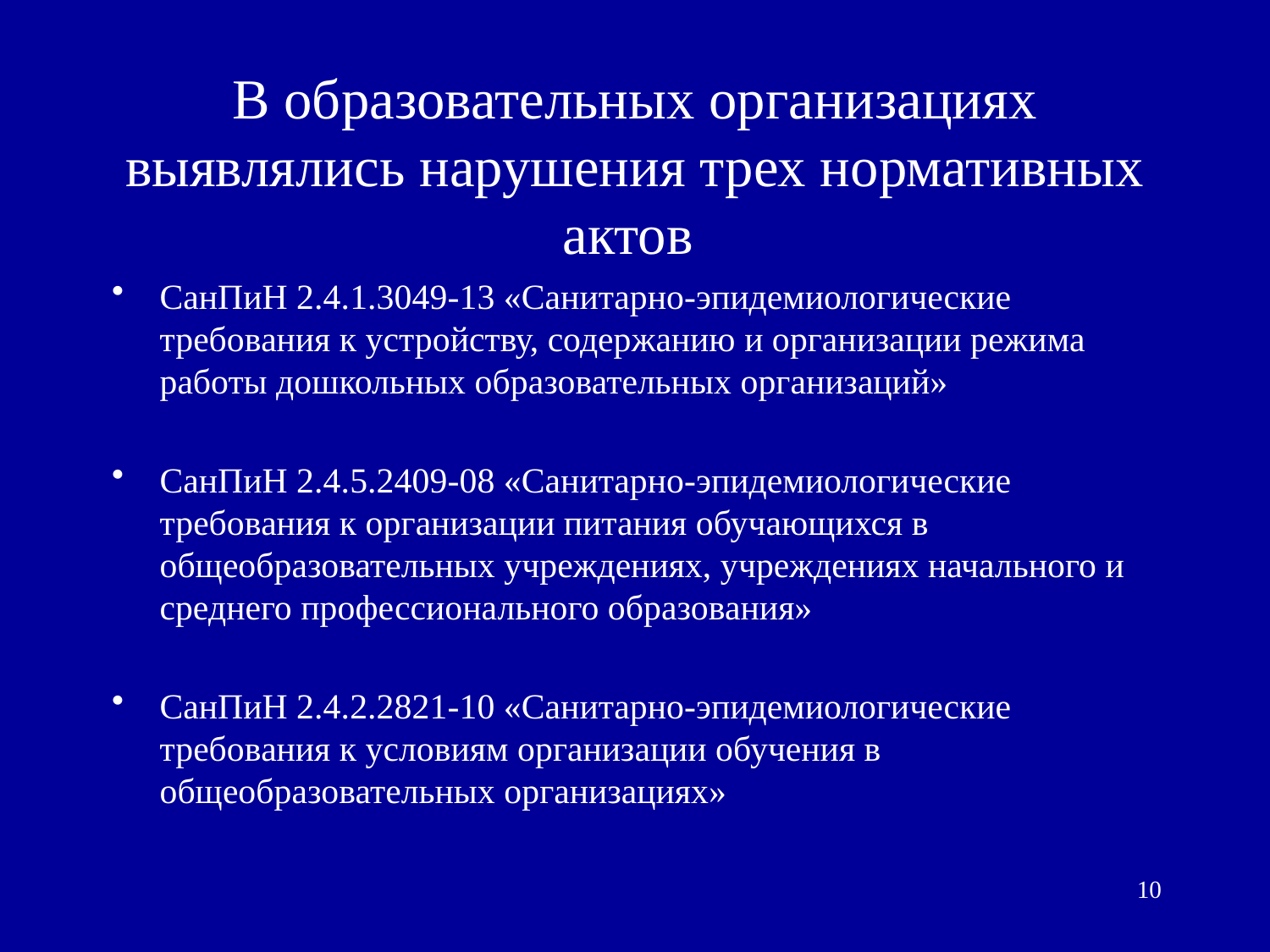

# В образовательных организациях выявлялись нарушения трех нормативных актов
СанПиН 2.4.1.3049-13 «Санитарно-эпидемиологические требования к устройству, содержанию и организации режима работы дошкольных образовательных организаций»

СанПиН 2.4.5.2409-08 «Санитарно-эпидемиологические требования к организации питания обучающихся в общеобразовательных учреждениях, учреждениях начального и среднего профессионального образования»

СанПиН 2.4.2.2821-10 «Санитарно-эпидемиологические требования к условиям организации обучения в общеобразовательных организациях»

10